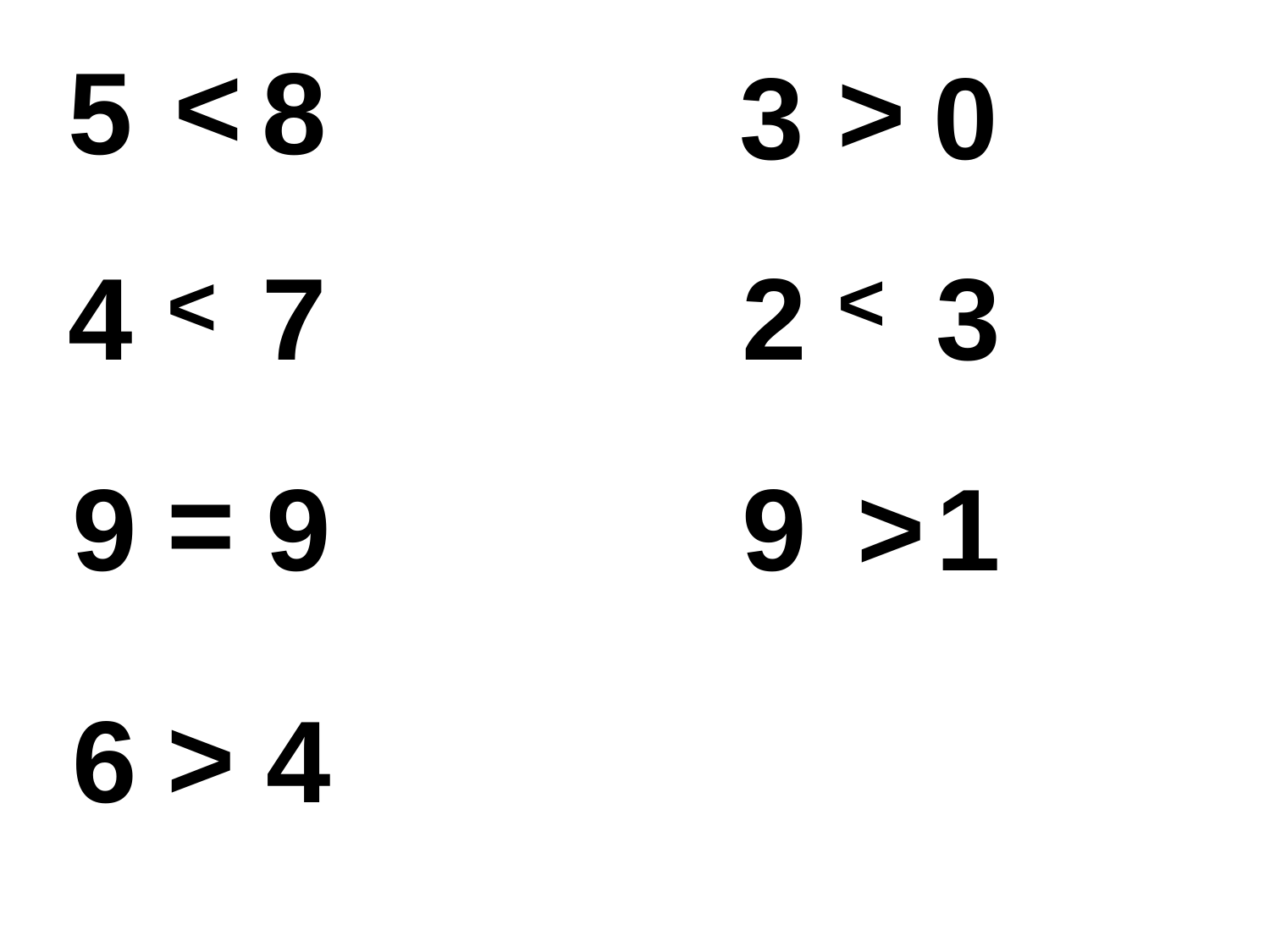

>

5    8
>

3    0
4    7
2    3
<

<

=

>

9    9
9    1
>

6    4